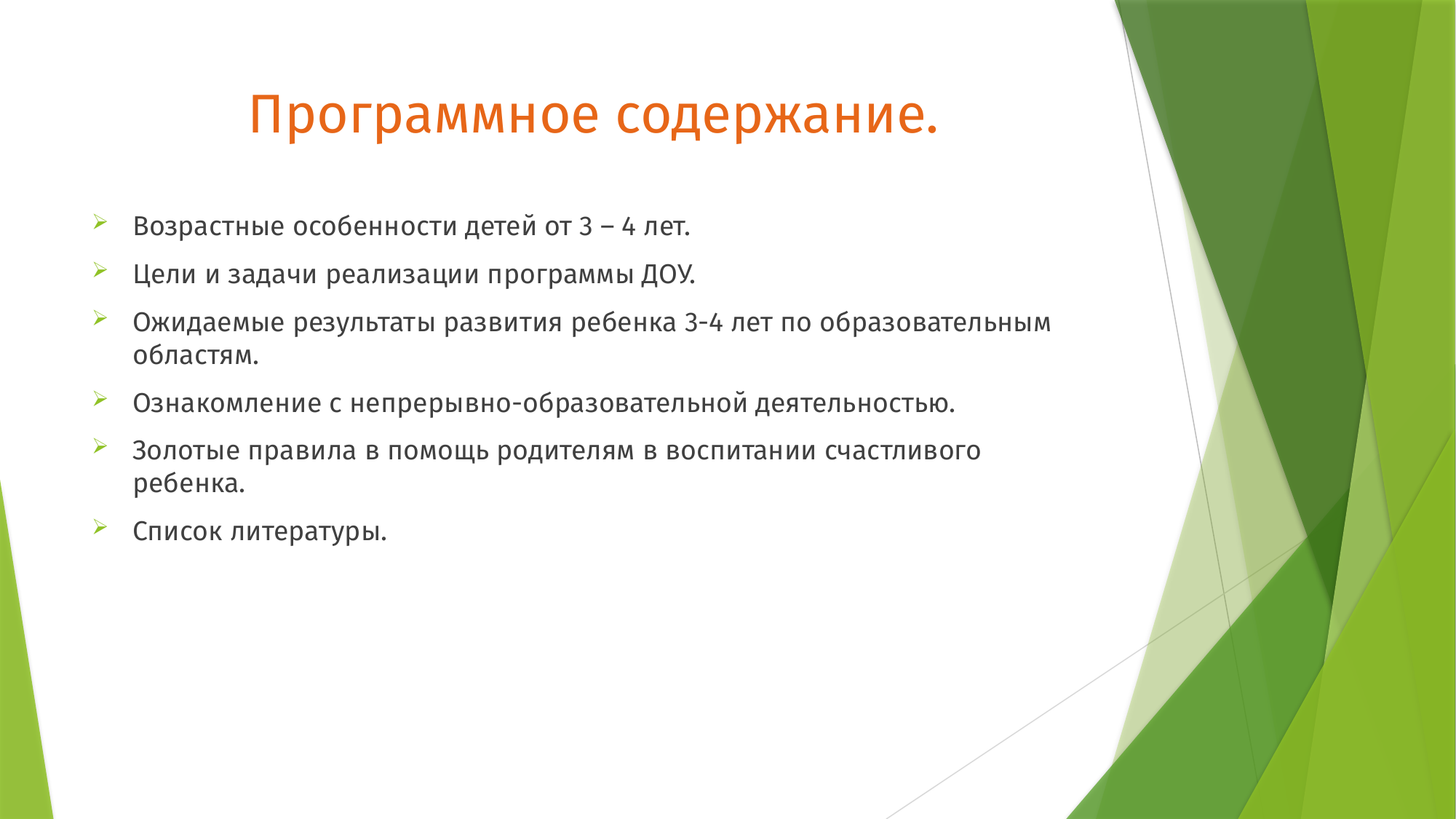

# Программное содержание.
Возрастные особенности детей от 3 – 4 лет.
Цели и задачи реализации программы ДОУ.
Ожидаемые результаты развития ребенка 3-4 лет по образовательным областям.
Ознакомление с непрерывно-образовательной деятельностью.
Золотые правила в помощь родителям в воспитании счастливого ребенка.
Список литературы.